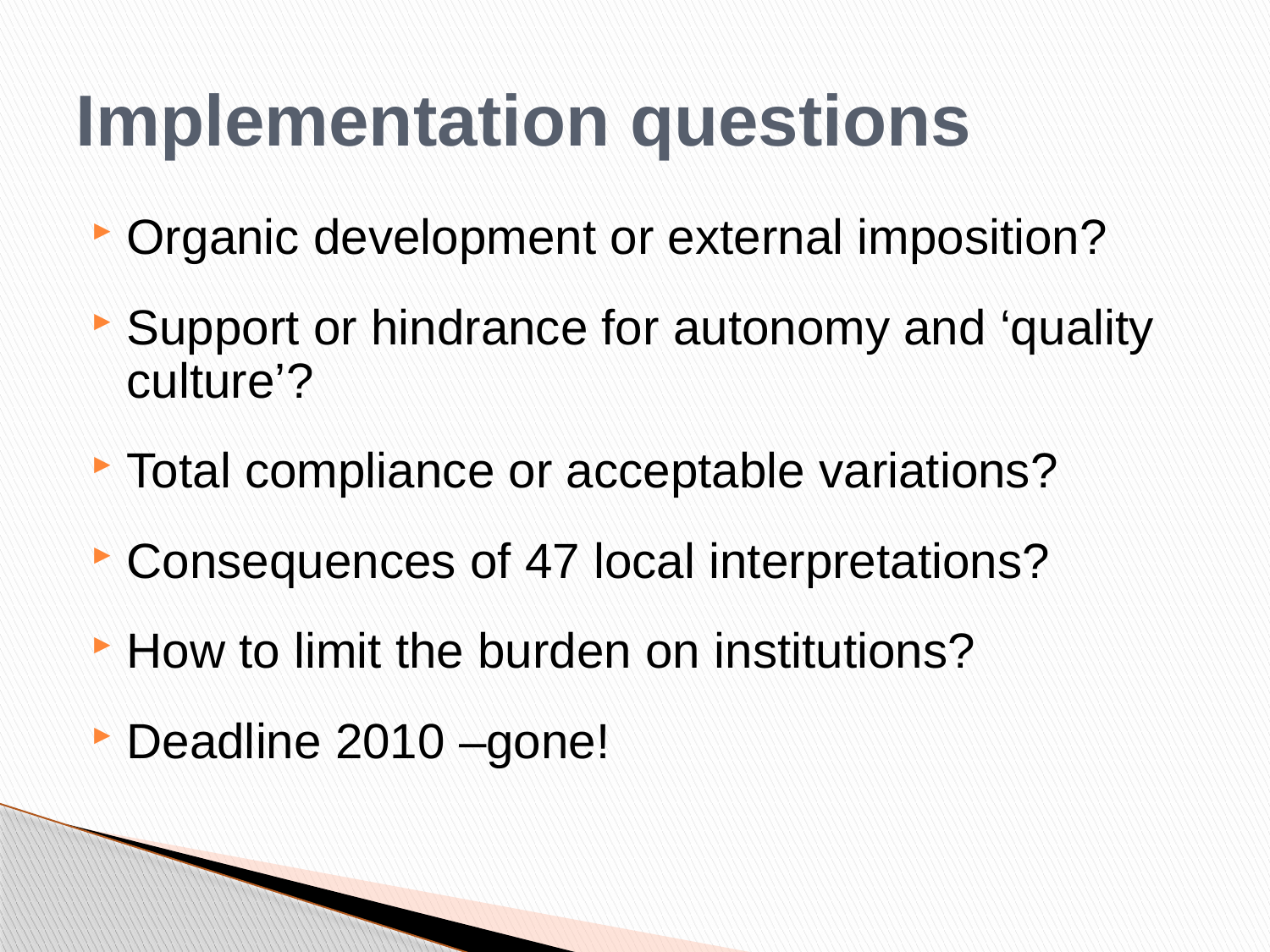

# Implementation questions
Organic development or external imposition?

Support or hindrance for autonomy and ‘quality culture’?

Total compliance or acceptable variations?

Consequences of 47 local interpretations?

How to limit the burden on institutions?

Deadline 2010 –gone!